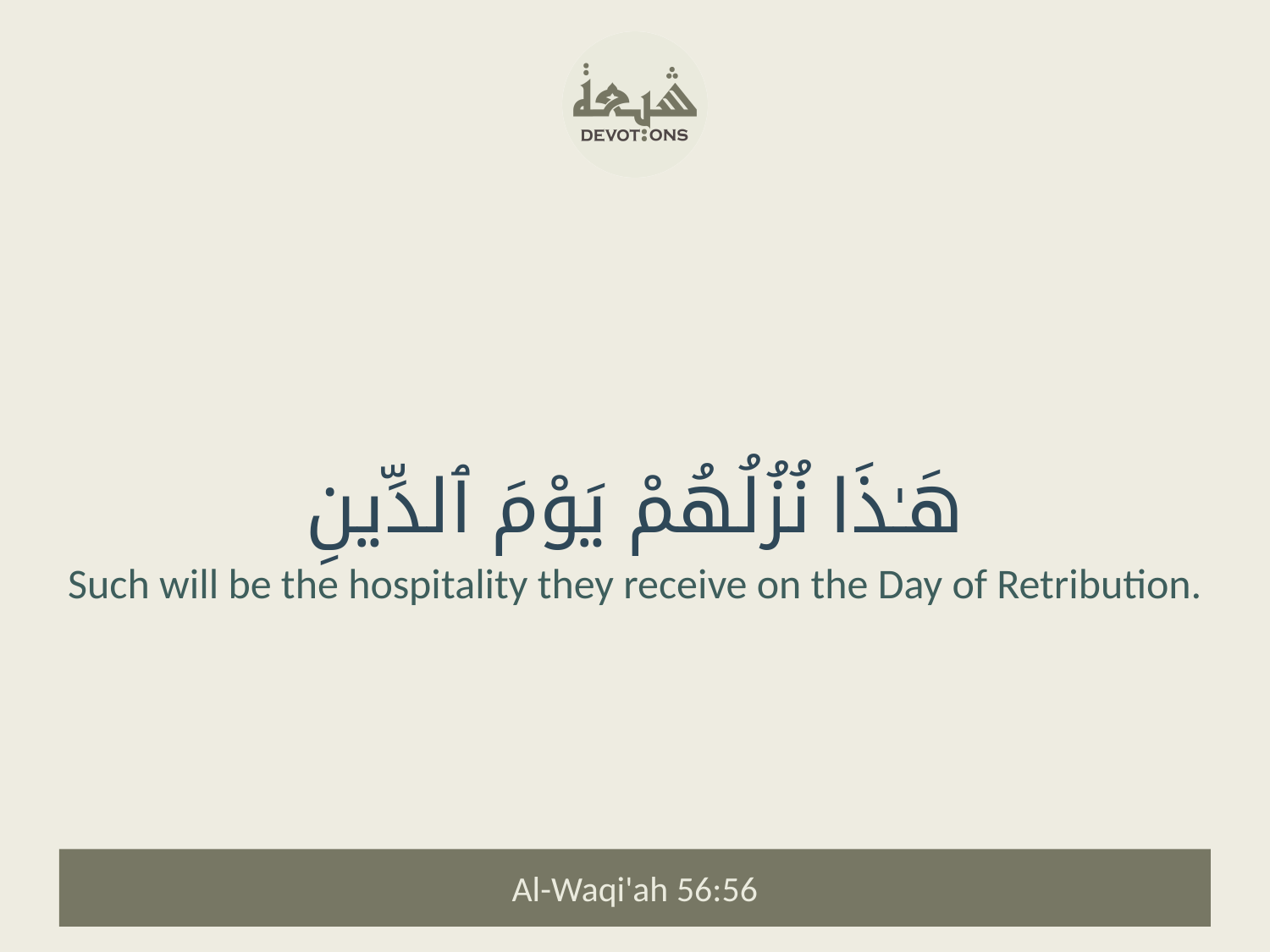

هَـٰذَا نُزُلُهُمْ يَوْمَ ٱلدِّينِ
Such will be the hospitality they receive on the Day of Retribution.
Al-Waqi'ah 56:56